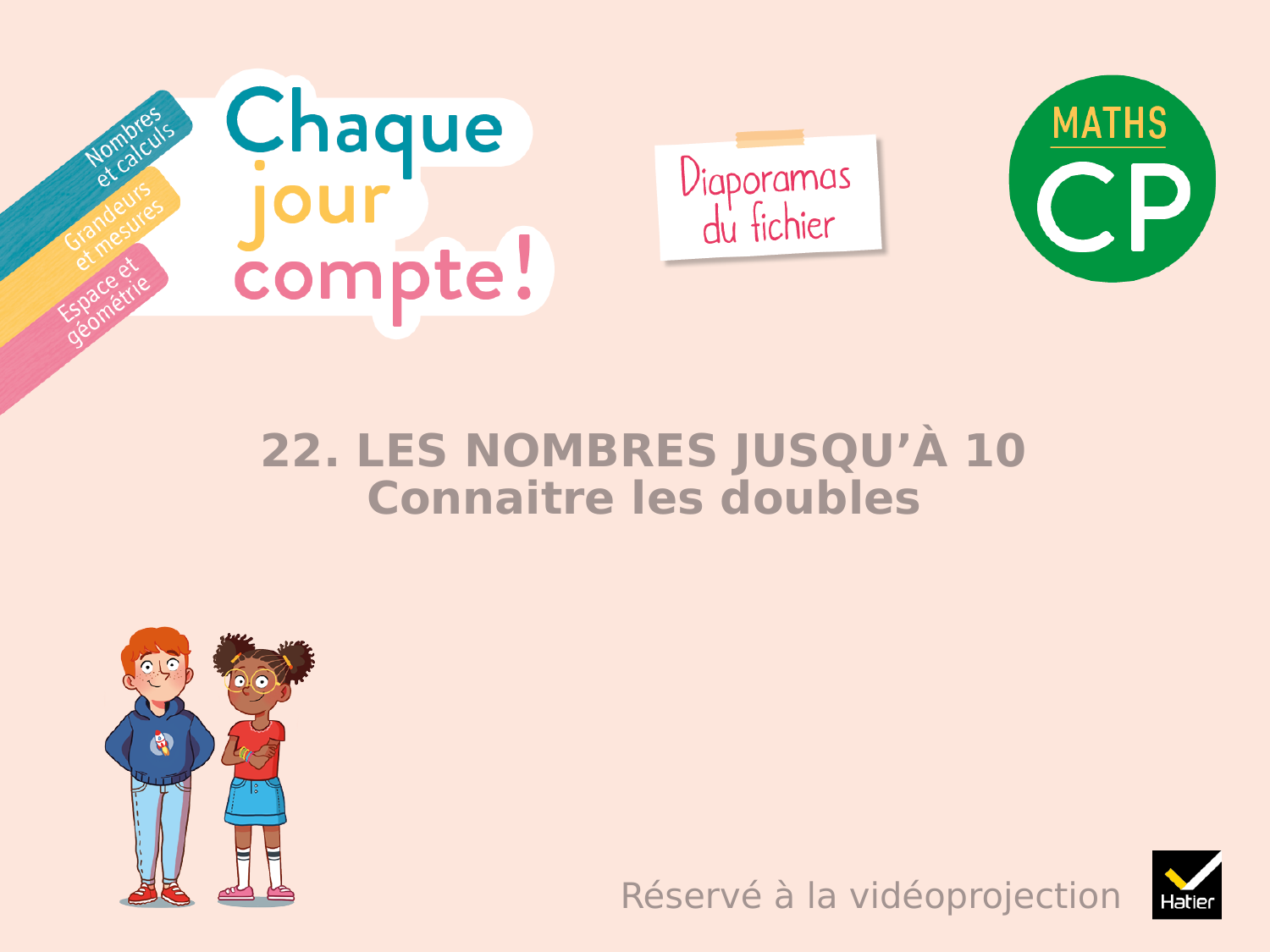

# 22. LES NOMBRES JUSQU’À 10 Connaitre les doubles
Réservé à la vidéoprojection